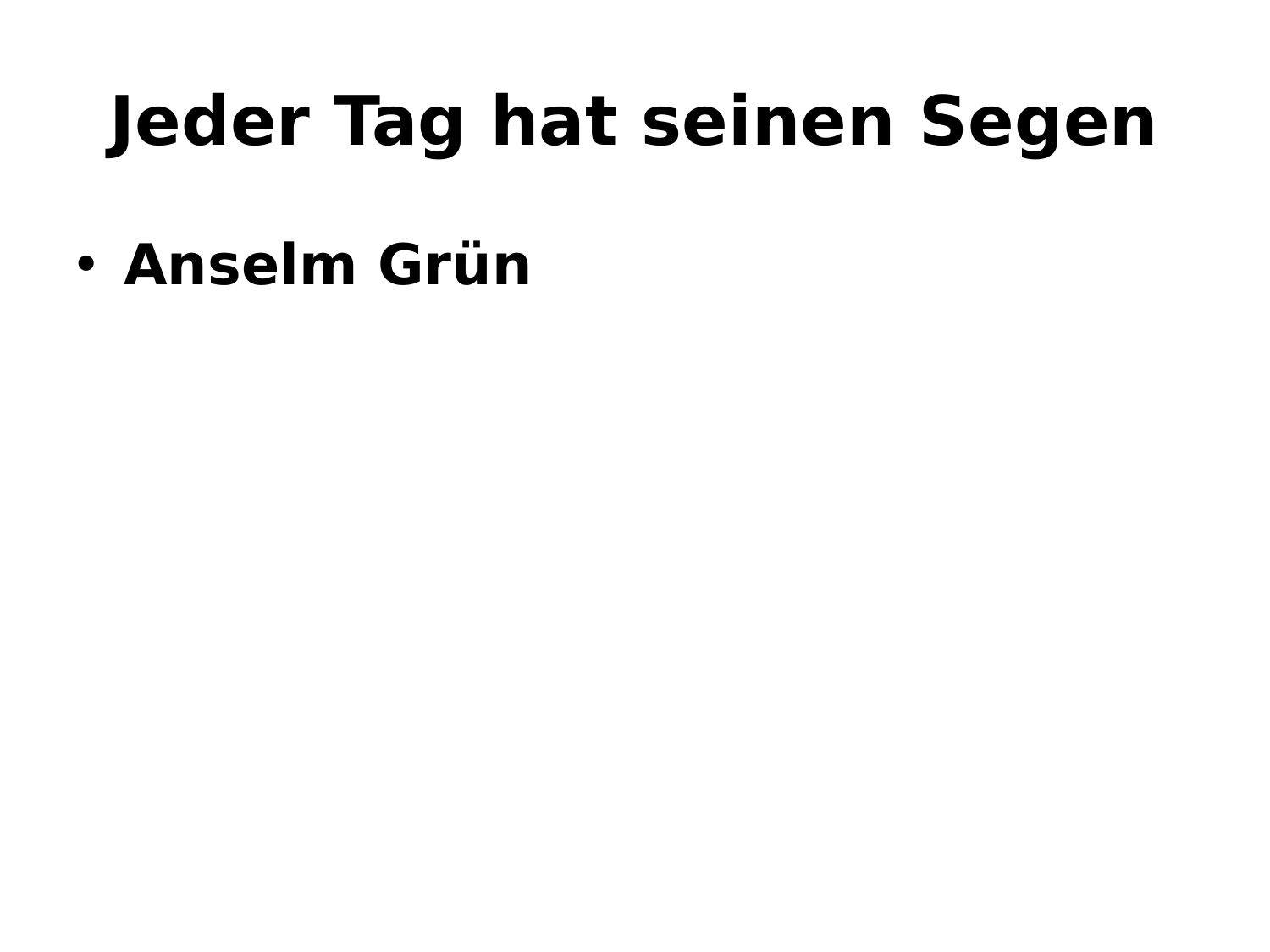

# Jeder Tag hat seinen Segen
Anselm Grün